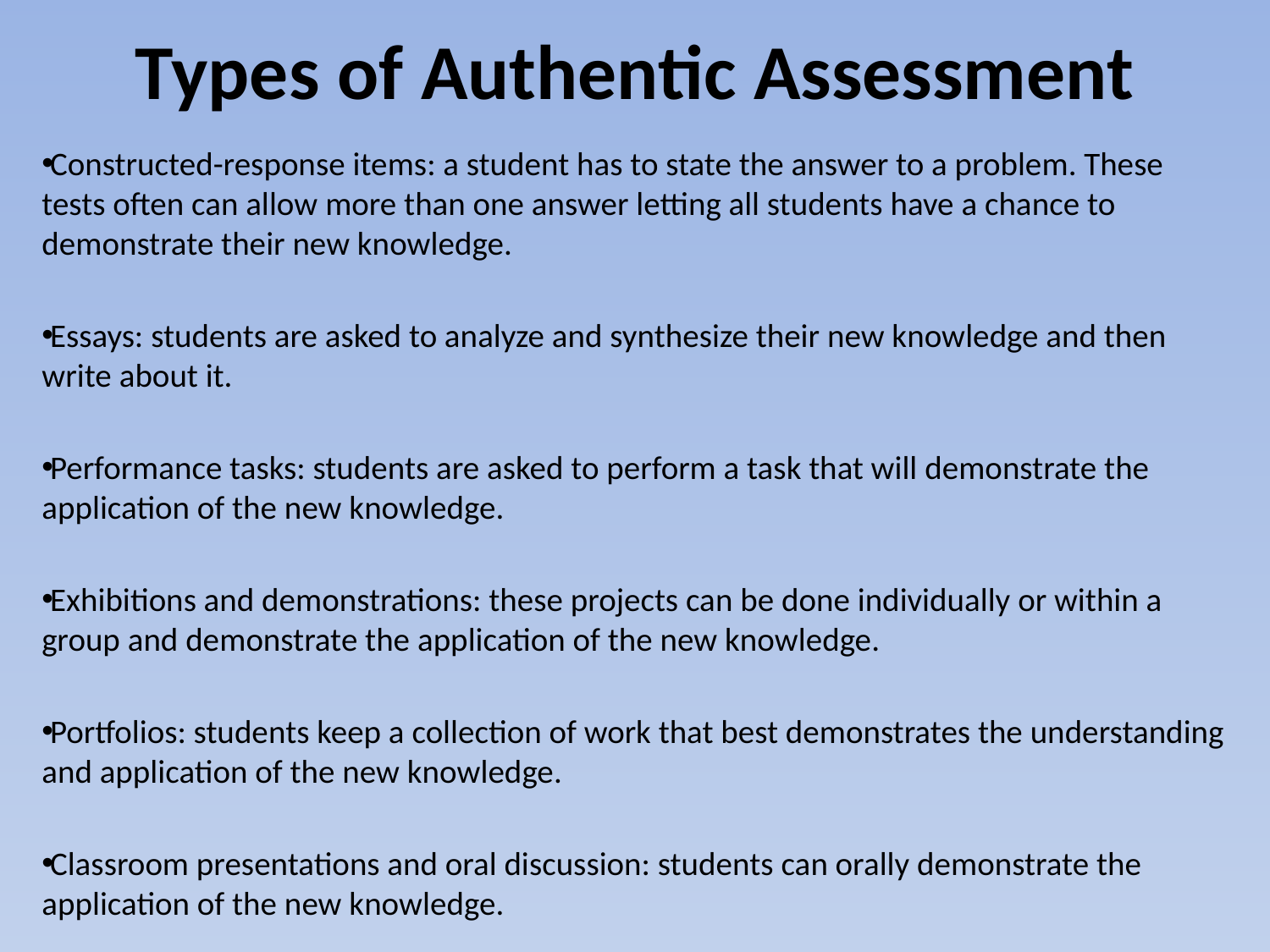

# Types of Authentic Assessment
Constructed-response items: a student has to state the answer to a problem. These tests often can allow more than one answer letting all students have a chance to demonstrate their new knowledge.

Essays: students are asked to analyze and synthesize their new knowledge and then write about it.

Performance tasks: students are asked to perform a task that will demonstrate the application of the new knowledge.

Exhibitions and demonstrations: these projects can be done individually or within a group and demonstrate the application of the new knowledge.

Portfolios: students keep a collection of work that best demonstrates the understanding and application of the new knowledge.

Classroom presentations and oral discussion: students can orally demonstrate the application of the new knowledge.